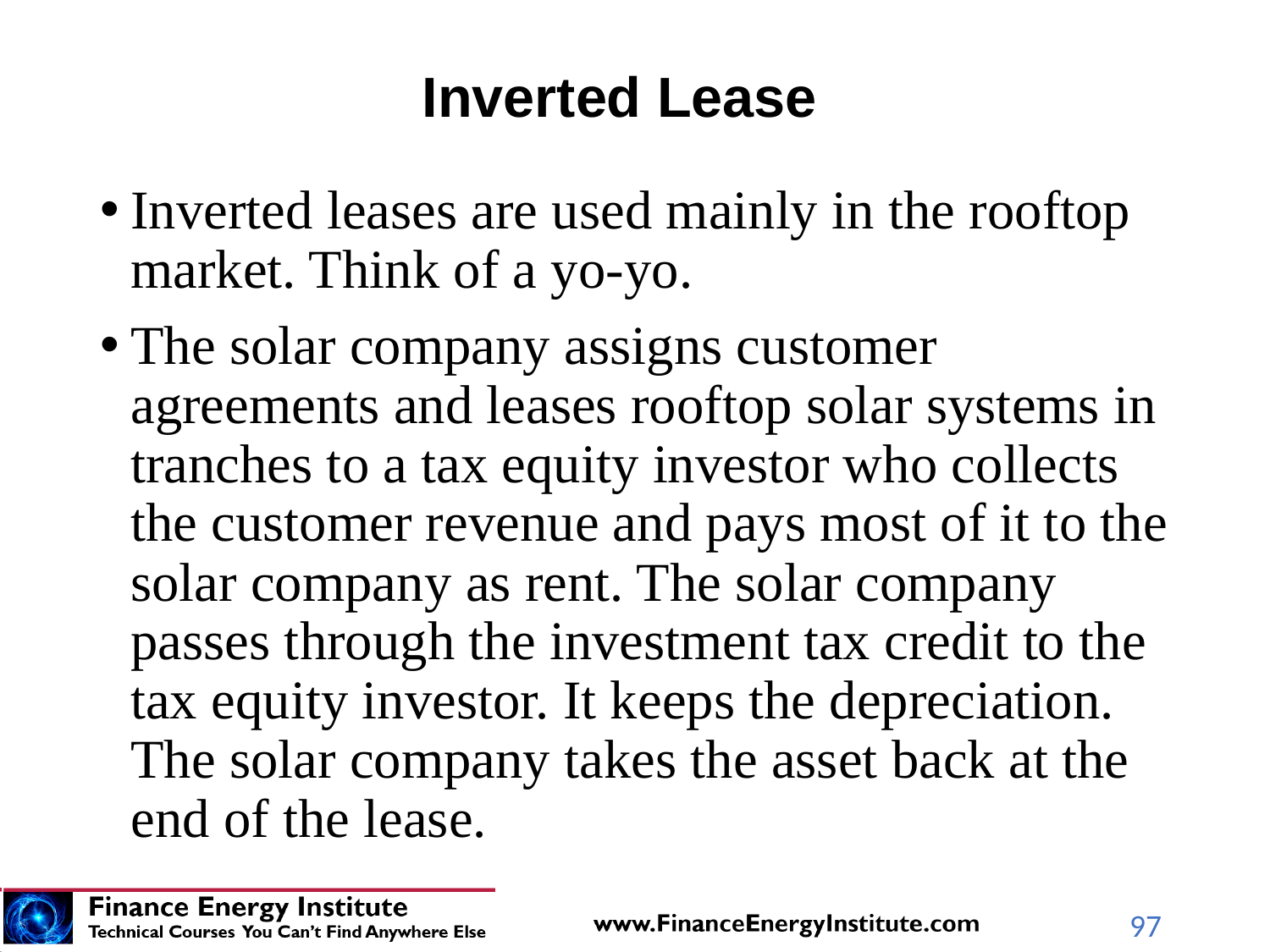

# Inverted Lease
Inverted leases are used mainly in the rooftop market. Think of a yo-yo.
The solar company assigns customer agreements and leases rooftop solar systems in tranches to a tax equity investor who collects the customer revenue and pays most of it to the solar company as rent. The solar company passes through the investment tax credit to the tax equity investor. It keeps the depreciation. The solar company takes the asset back at the end of the lease.
97